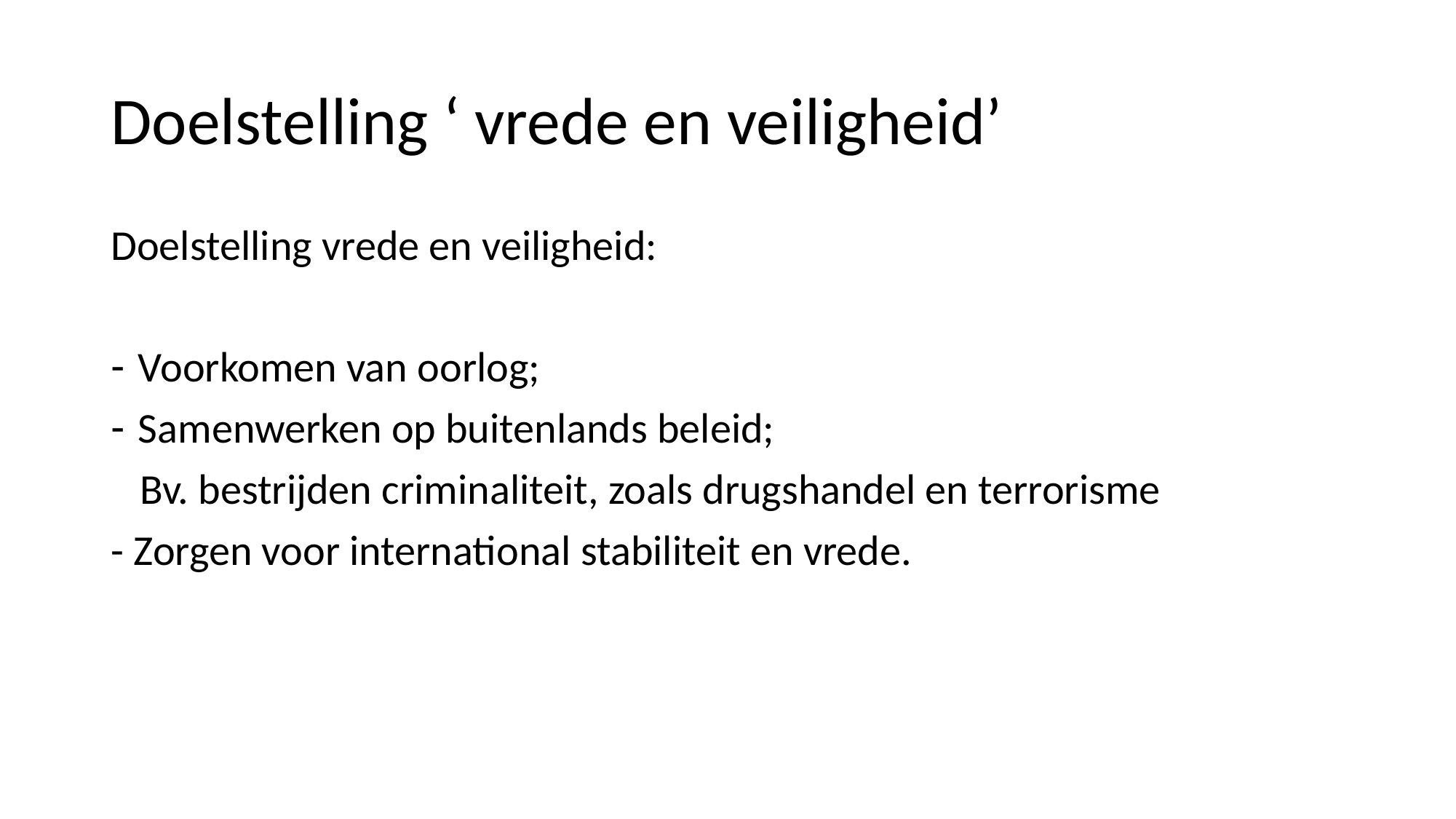

# Doelstelling ‘ vrede en veiligheid’
Doelstelling vrede en veiligheid:

Voorkomen van oorlog;
Samenwerken op buitenlands beleid;
   Bv. bestrijden criminaliteit, zoals drugshandel en terrorisme
- Zorgen voor international stabiliteit en vrede.